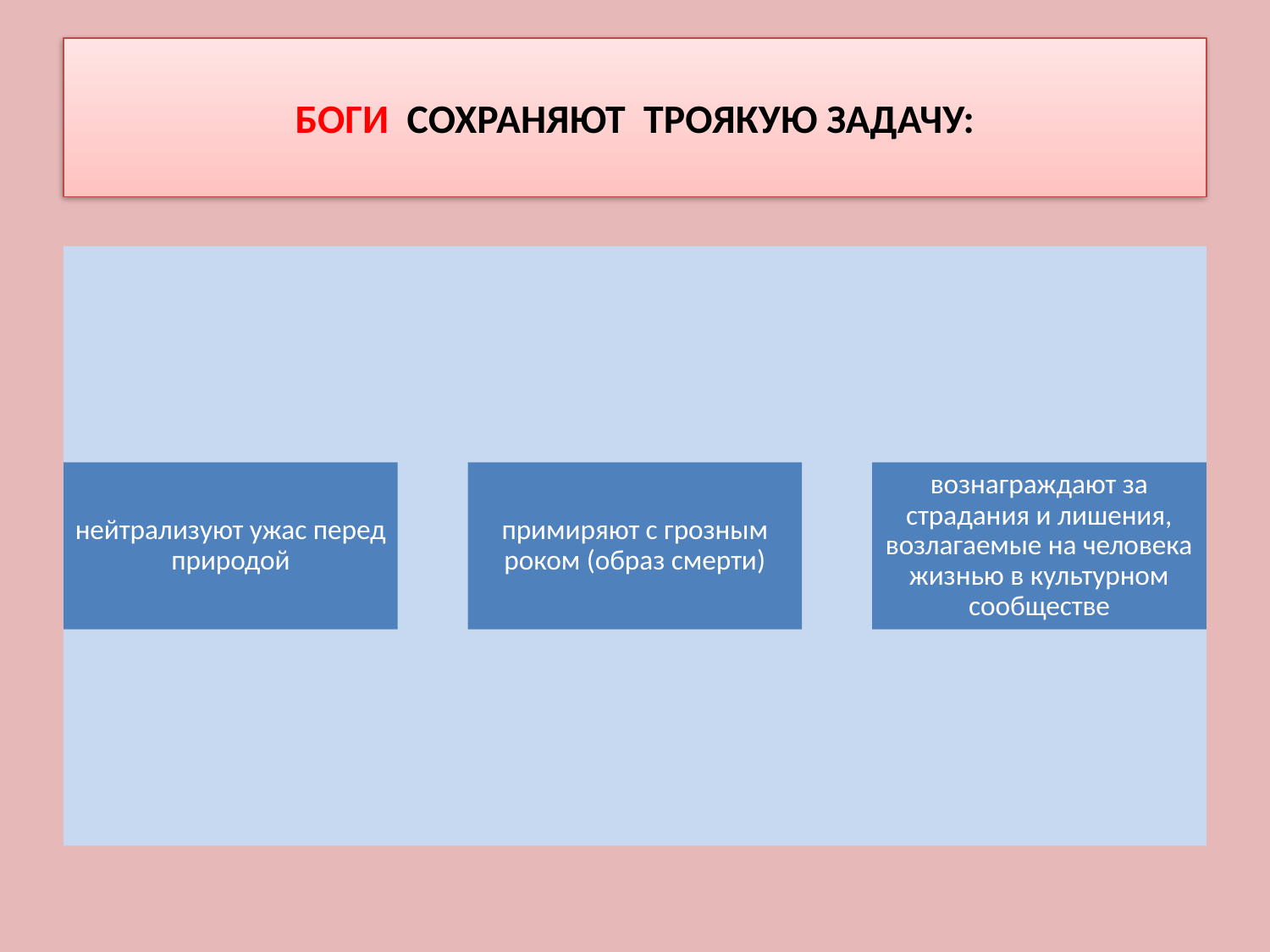

# БОГИ  СОХРАНЯЮТ  ТРОЯКУЮ ЗАДАЧУ:
нейтрализуют ужас перед природой
примиряют с грозным роком (образ смерти)
вознаграждают за страдания и лишения, возлагаемые на человека жизнью в культурном сообществе